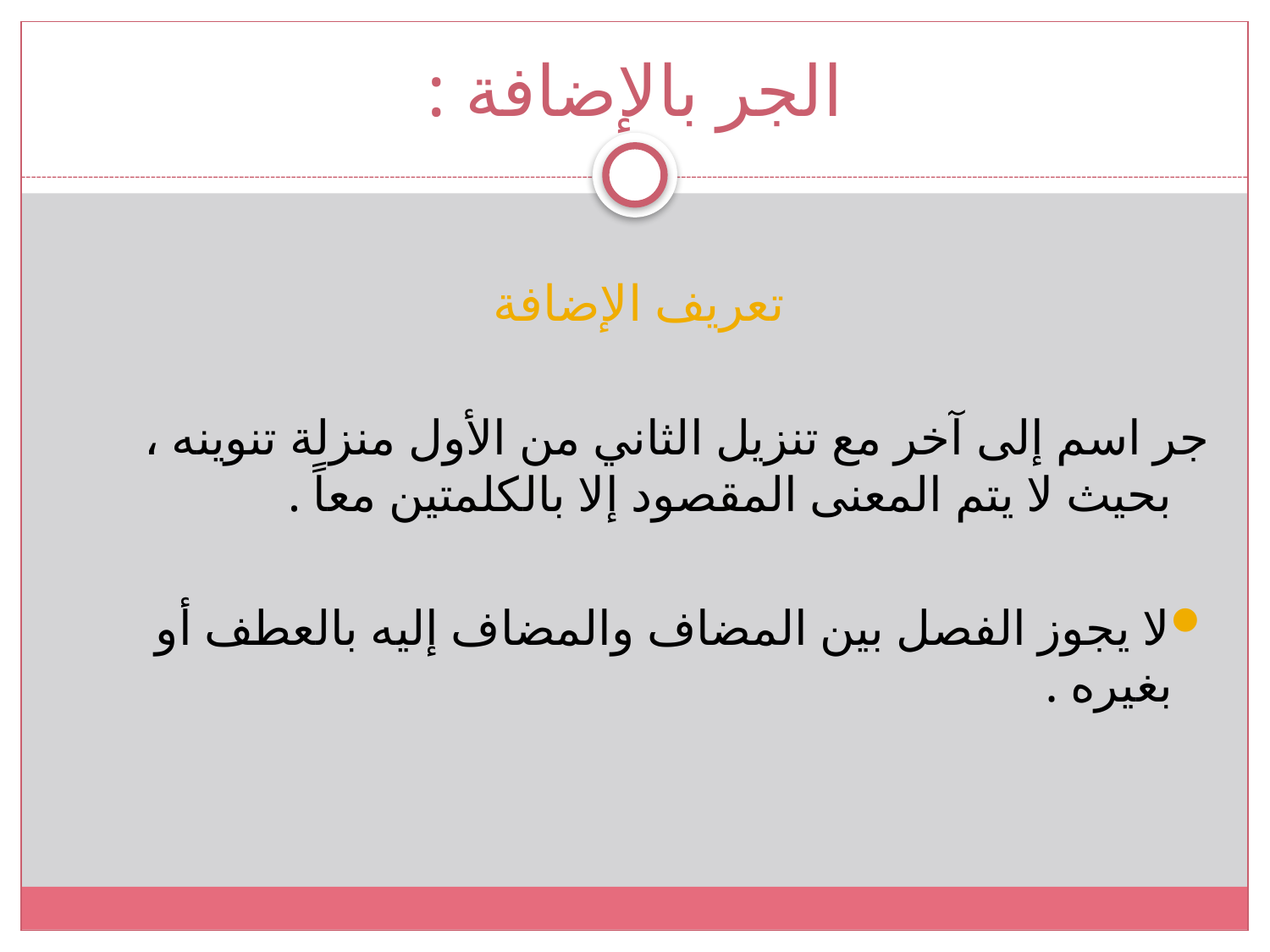

# الجر بالإضافة :

تعريف الإضافة

جر اسم إلى آخر مع تنزيل الثاني من الأول منزلة تنوينه ، بحيث لا يتم المعنى المقصود إلا بالكلمتين معاً .

لا يجوز الفصل بين المضاف والمضاف إليه بالعطف أو بغيره .